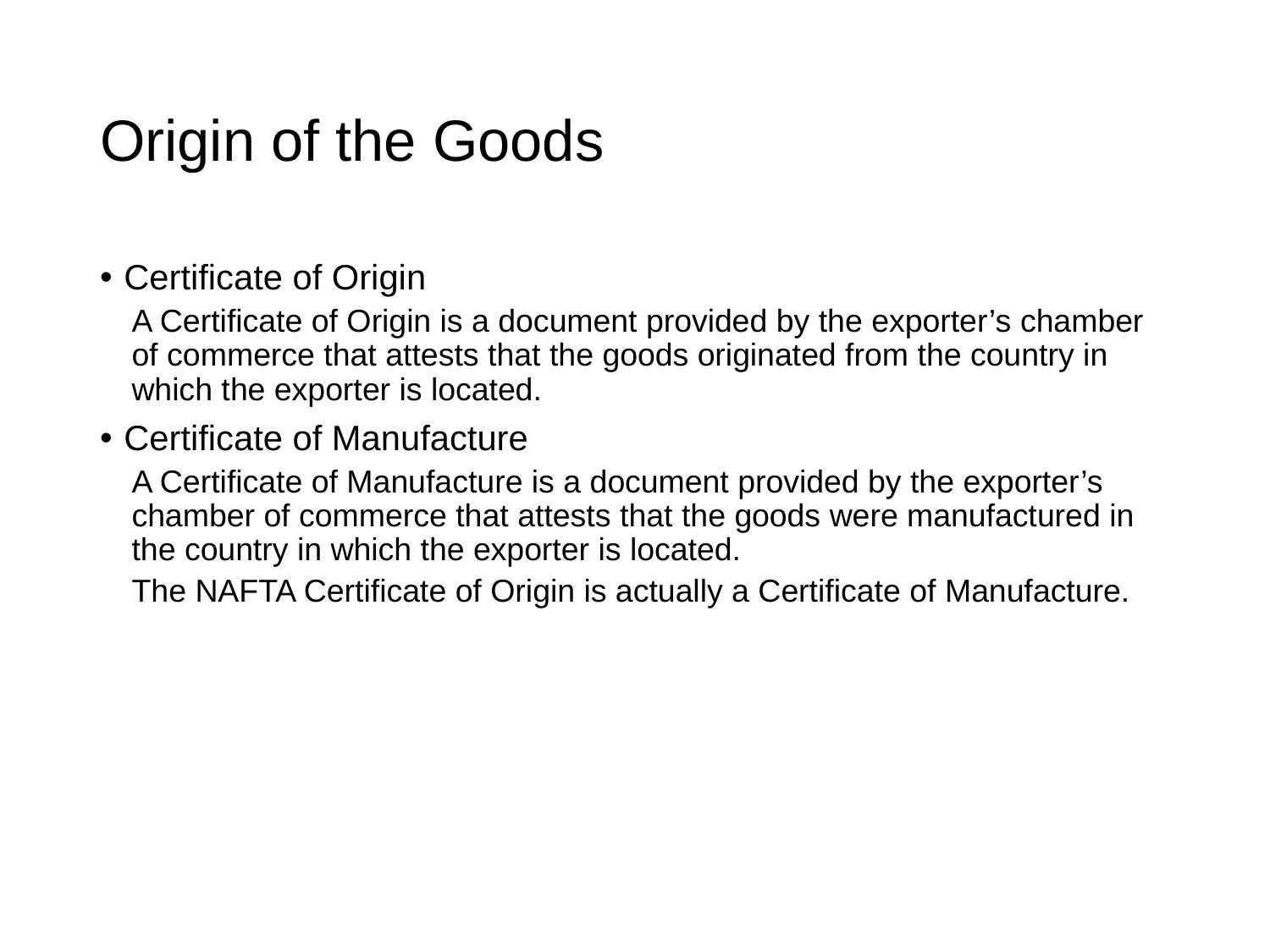

# Origin of the Goods
Certificate of Origin
A Certificate of Origin is a document provided by the exporter’s chamber of commerce that attests that the goods originated from the country in which the exporter is located.
Certificate of Manufacture
A Certificate of Manufacture is a document provided by the exporter’s chamber of commerce that attests that the goods were manufactured in the country in which the exporter is located.
The NAFTA Certificate of Origin is actually a Certificate of Manufacture.